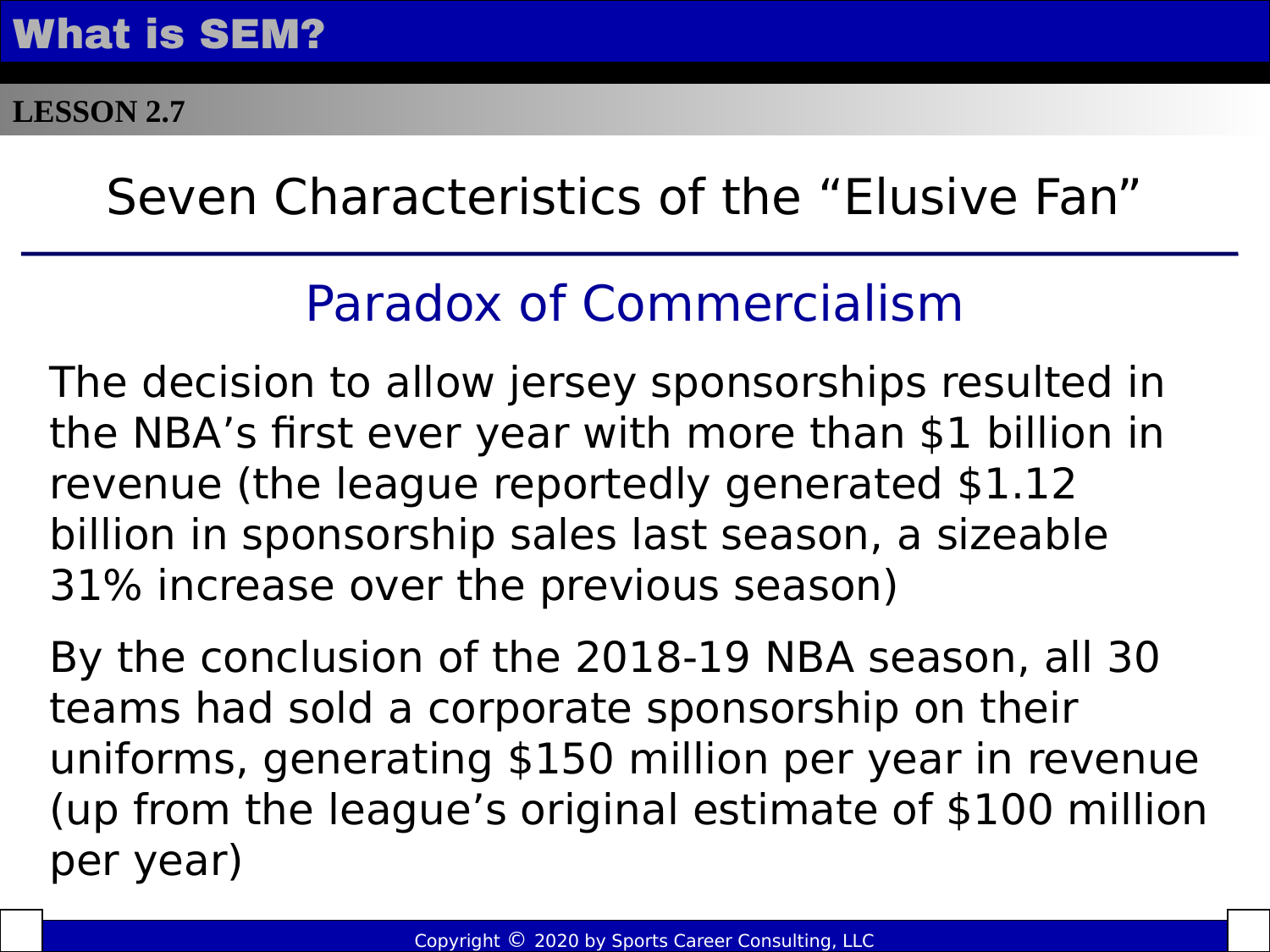

What is SEM?
LESSON 2.7
Seven Characteristics of the “Elusive Fan”

Paradox of Commercialism
The decision to allow jersey sponsorships resulted in the NBA’s first ever year with more than $1 billion in revenue (the league reportedly generated $1.12 billion in sponsorship sales last season, a sizeable 31% increase over the previous season)
By the conclusion of the 2018-19 NBA season, all 30 teams had sold a corporate sponsorship on their uniforms, generating $150 million per year in revenue (up from the league’s original estimate of $100 million per year)
Copyright © 2020 by Sports Career Consulting, LLC